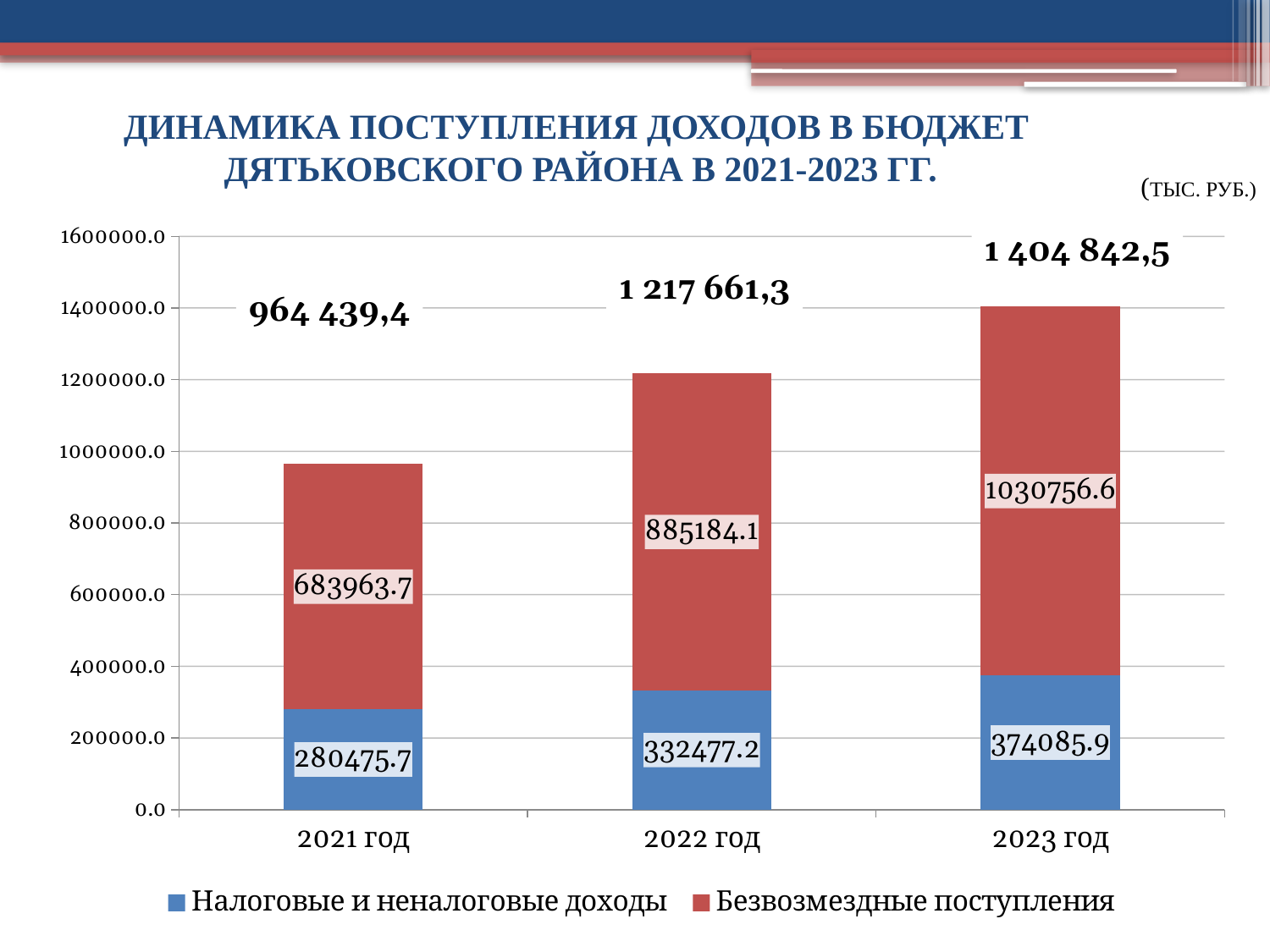

# ДИНАМИКА ПОСТУПЛЕНИЯ ДОХОДОВ В БЮДЖЕТ ДЯТЬКОВСКОГО РАЙОНА В 2021-2023 ГГ.
(ТЫС. РУБ.)

### Chart

| Category | Налоговые и неналоговые доходы  | Безвозмездные поступления |
|---|---|---|
| 2021 год | 280475.675 | 683963.7 |
| 2022 год | 332477.2 | 885184.08 |
| 2023 год | 374085.9 | 1030756.6 |
1 404 842,5
1 217 661,3
964 439,4